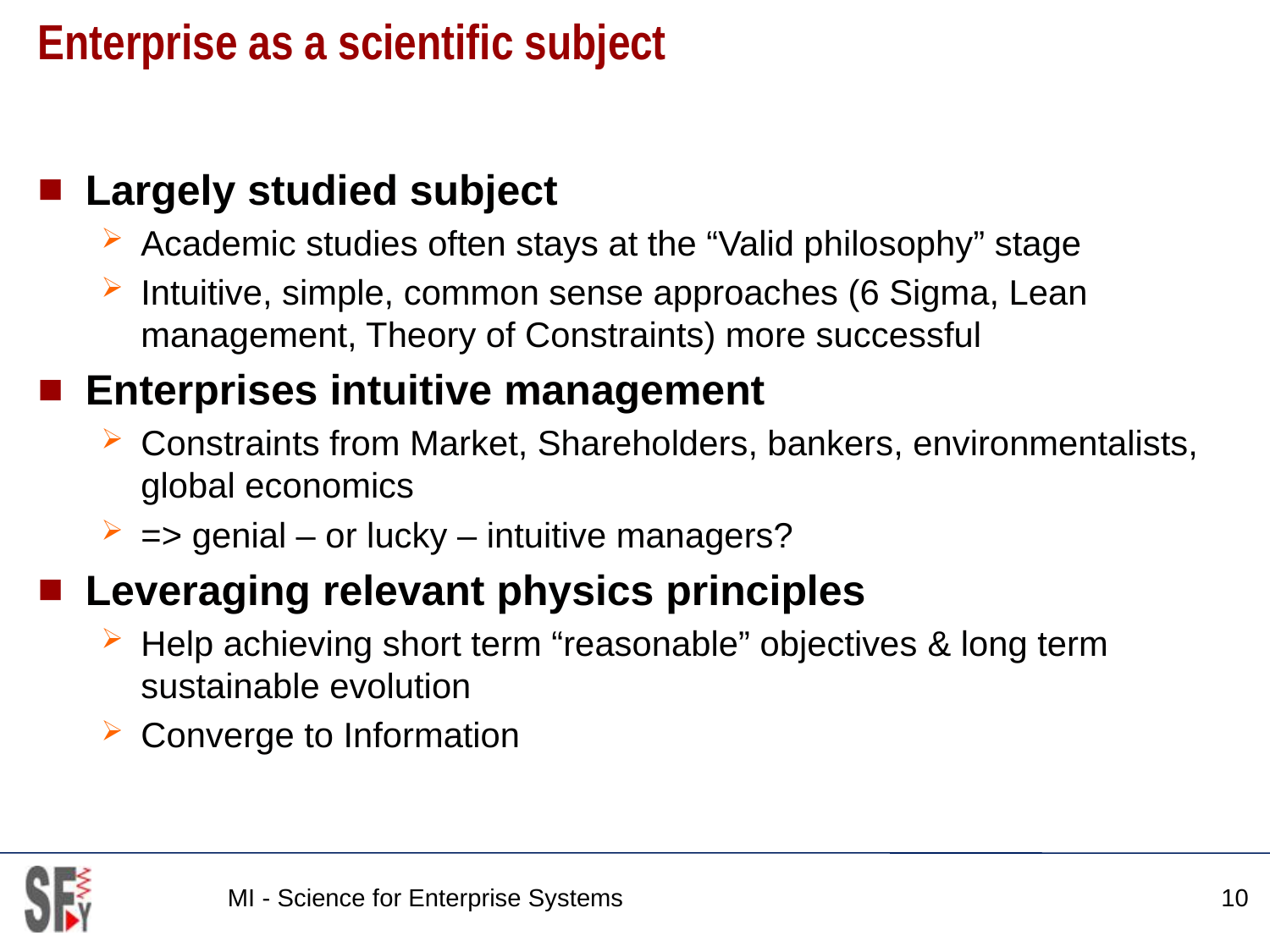

# Enterprise as a scientific subject
Largely studied subject
Academic studies often stays at the “Valid philosophy” stage
Intuitive, simple, common sense approaches (6 Sigma, Lean management, Theory of Constraints) more successful
Enterprises intuitive management
Constraints from Market, Shareholders, bankers, environmentalists, global economics
=> genial – or lucky – intuitive managers?
Leveraging relevant physics principles
Help achieving short term “reasonable” objectives & long term sustainable evolution
Converge to Information

MI - Science for Enterprise Systems
10